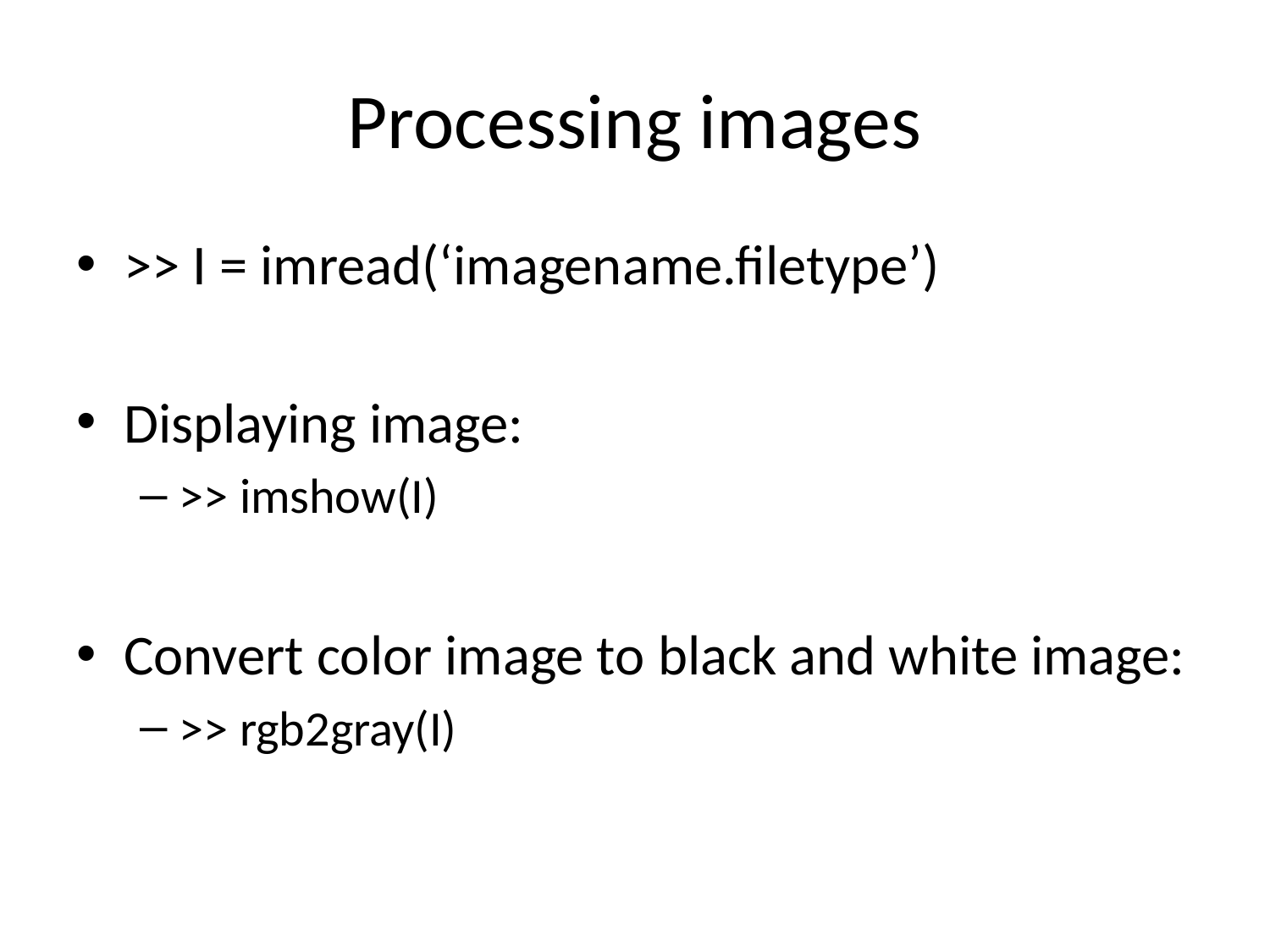

# Processing images
>> I = imread(‘imagename.filetype’)

Displaying image:
>> imshow(I)

Convert color image to black and white image:
>> rgb2gray(I)